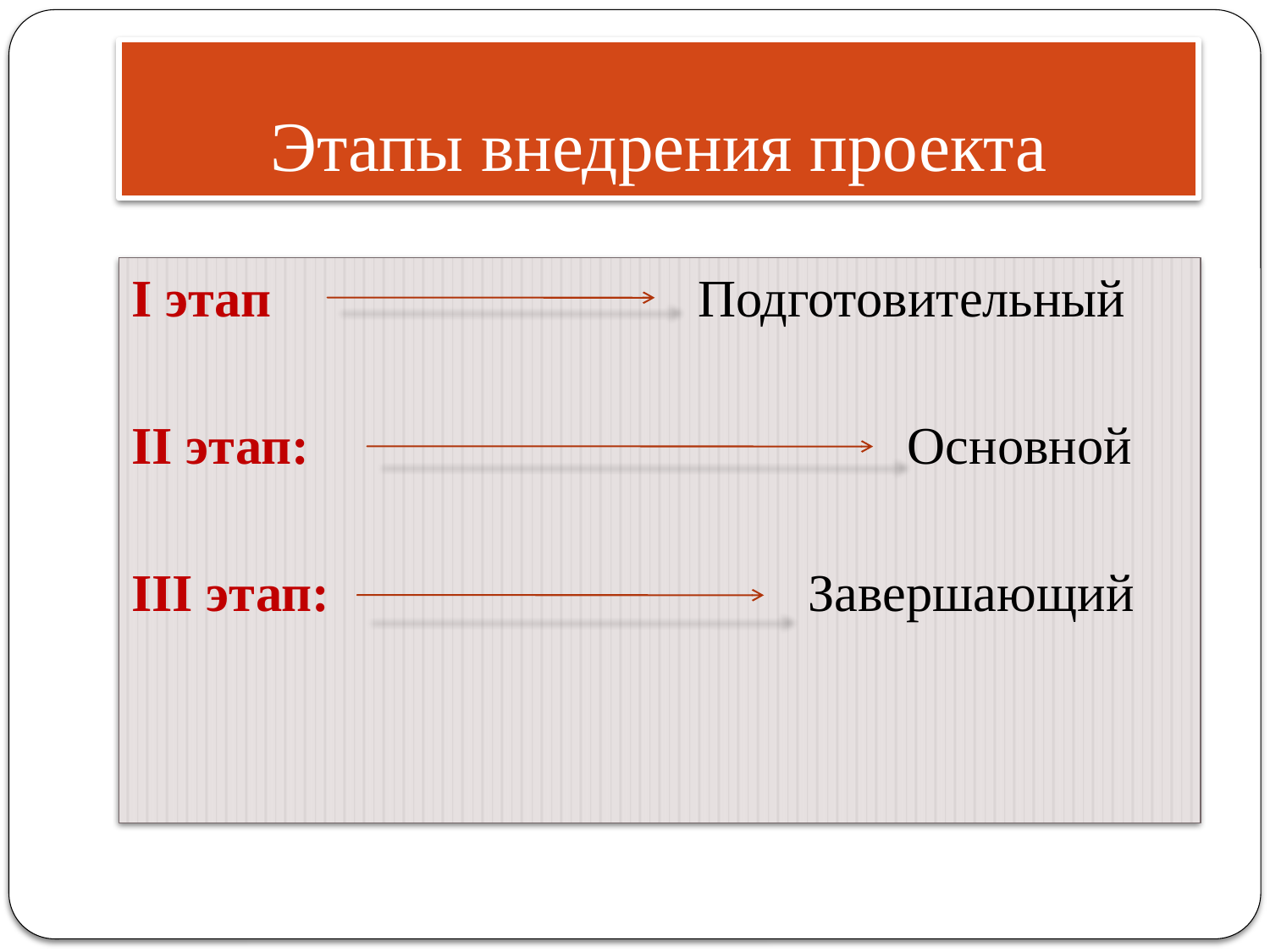

# Этапы внедрения проекта
I этап                                Подготовительный

II этап:                                             Основной

III этап:                                    Завершающий